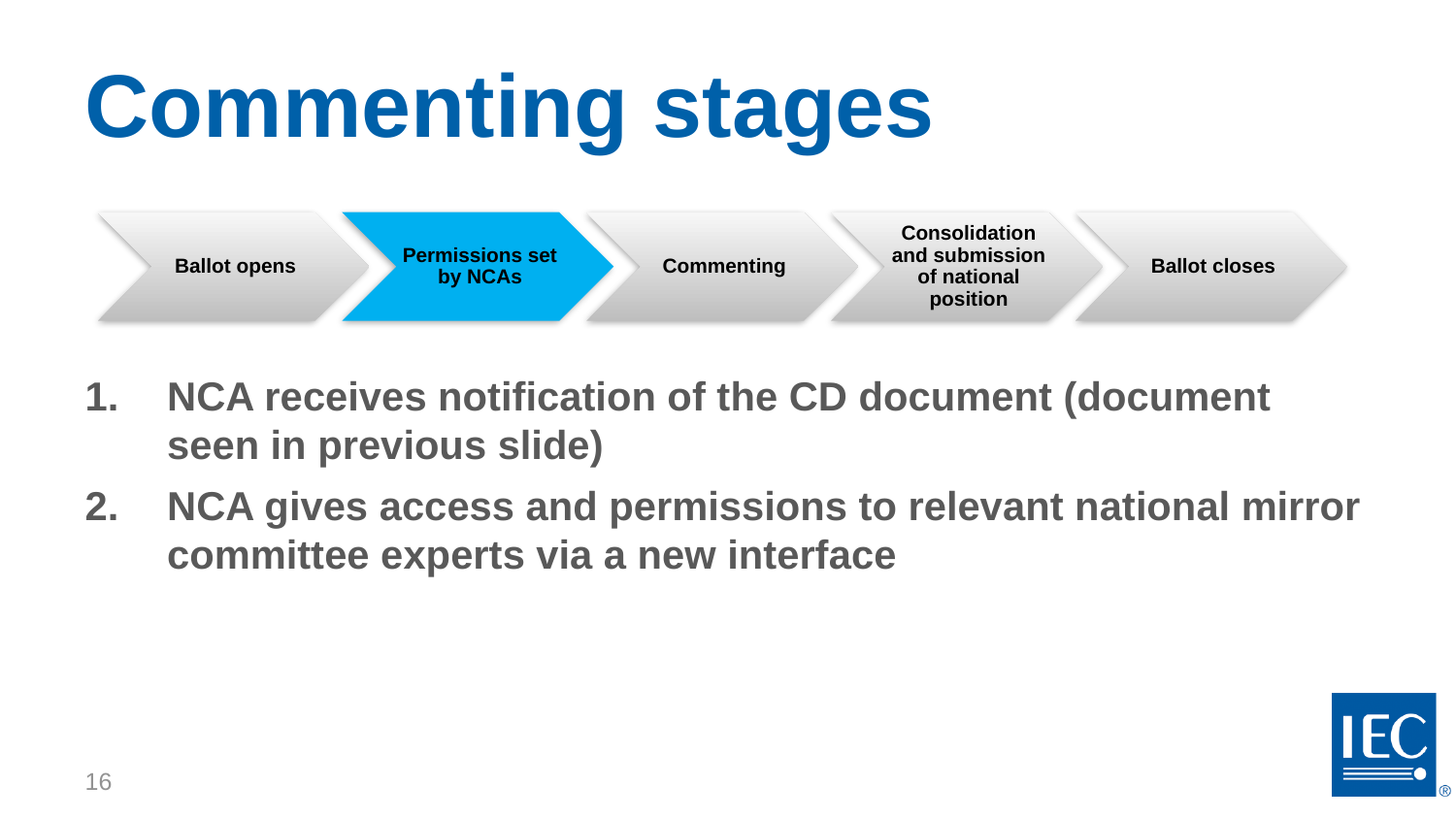

# Commenting stages
Ballot opens
Permissions set by NCAs
Commenting
Consolidation and submission of national position
Ballot closes
NCA receives notification of the CD document (document seen in previous slide)
NCA gives access and permissions to relevant national mirror committee experts via a new interface
16